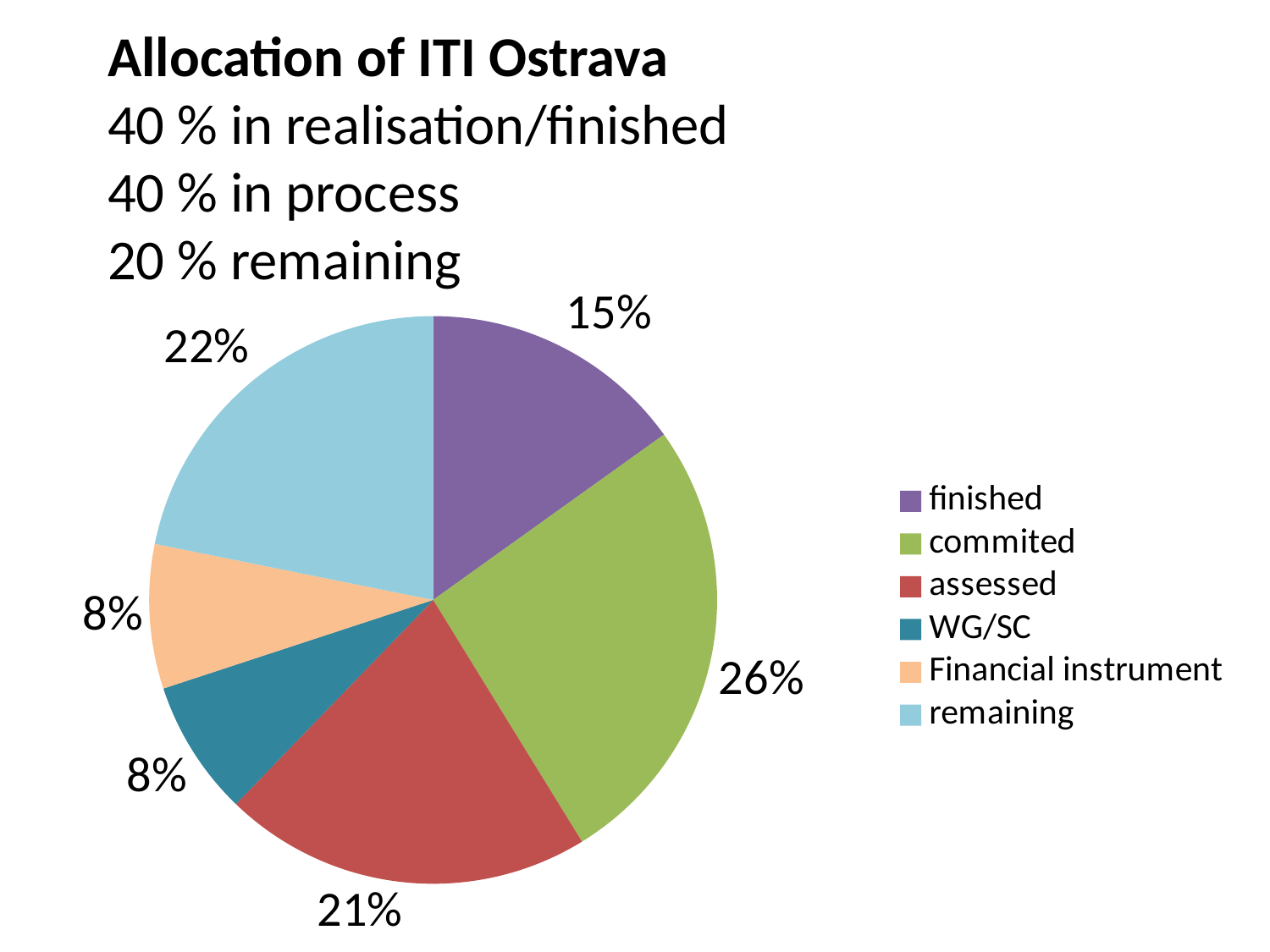

# Allocation of ITI Ostrava 40 % in realisation/finished 40 % in process 20 % remaining

### Chart

| Category |  |
|---|---|
| finished | 0.15103901745630743 |
| commited | 0.2611481387432794 |
| assessed | 0.21 |
| WG/SC | 0.07725191875311761 |
| Financial instrument | 0.08223168909974556 |
| remaining | 0.21832923594754994 |